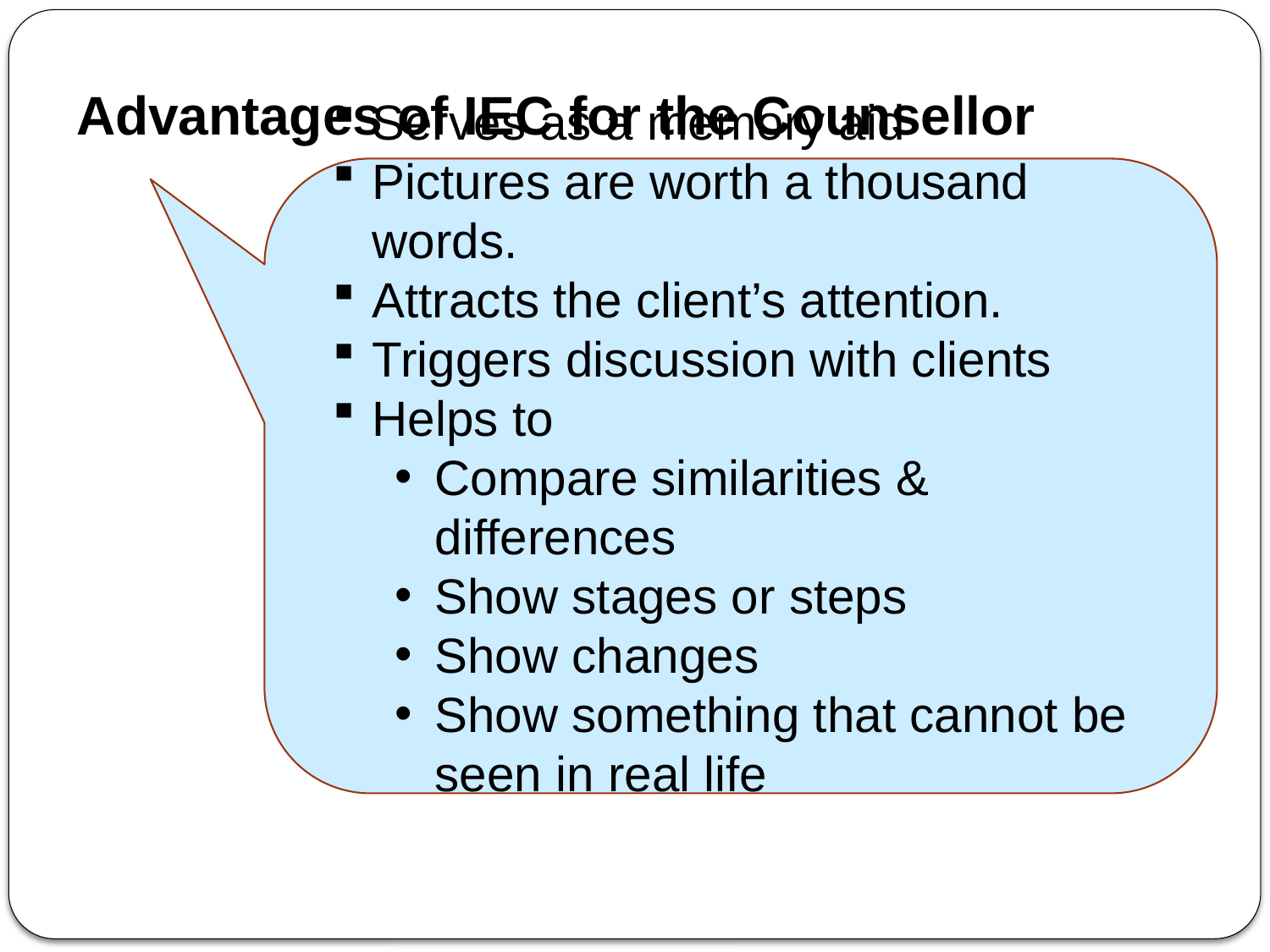

# Advantages of IEC for the Counsellor
Serves as a memory aid
Pictures are worth a thousand words.
Attracts the client’s attention.
Triggers discussion with clients
Helps to
Compare similarities & differences
Show stages or steps
Show changes
Show something that cannot be seen in real life